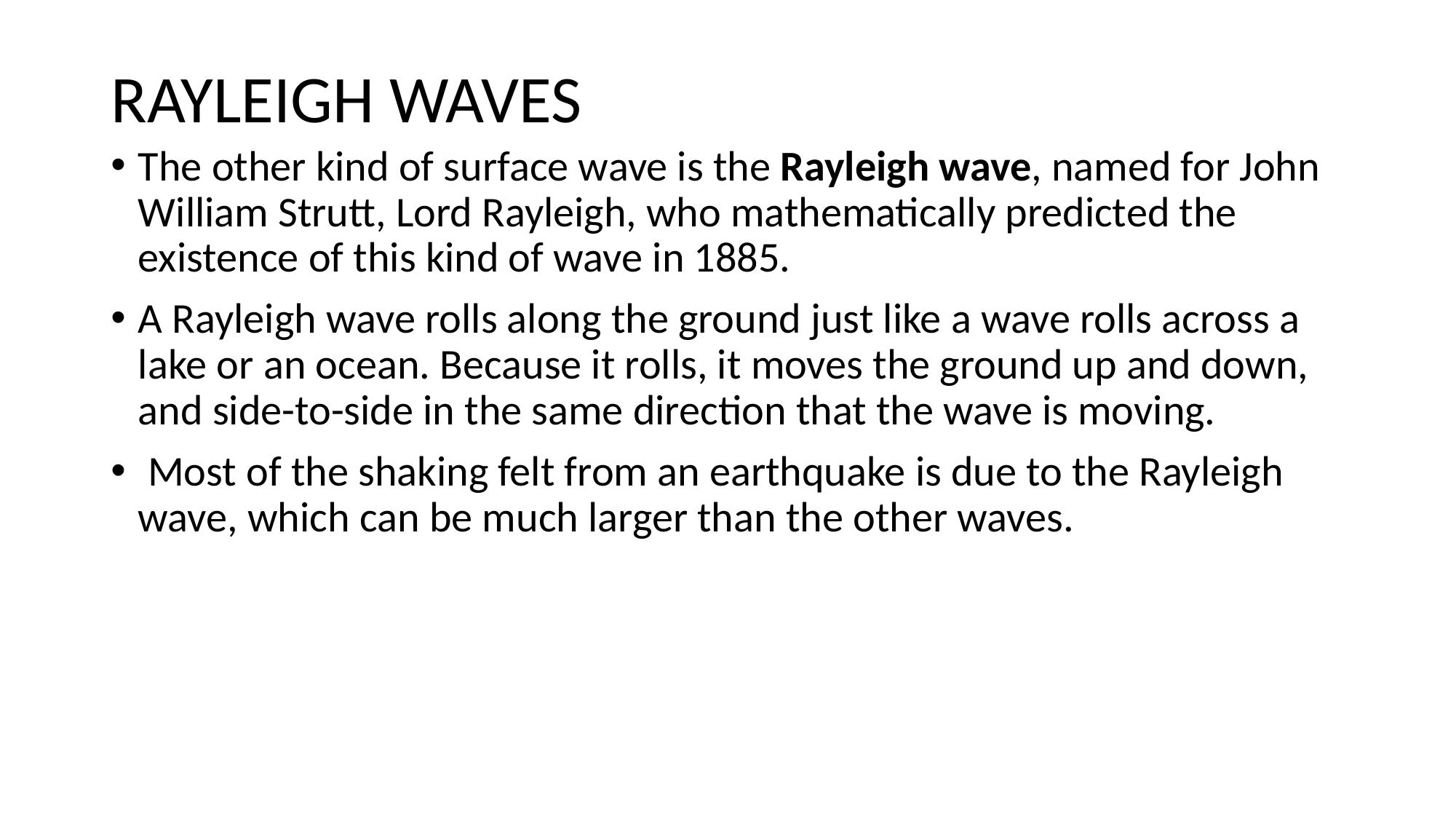

# RAYLEIGH WAVES
The other kind of surface wave is the Rayleigh wave, named for John William Strutt, Lord Rayleigh, who mathematically predicted the existence of this kind of wave in 1885.
A Rayleigh wave rolls along the ground just like a wave rolls across a lake or an ocean. Because it rolls, it moves the ground up and down, and side-to-side in the same direction that the wave is moving.
 Most of the shaking felt from an earthquake is due to the Rayleigh wave, which can be much larger than the other waves.